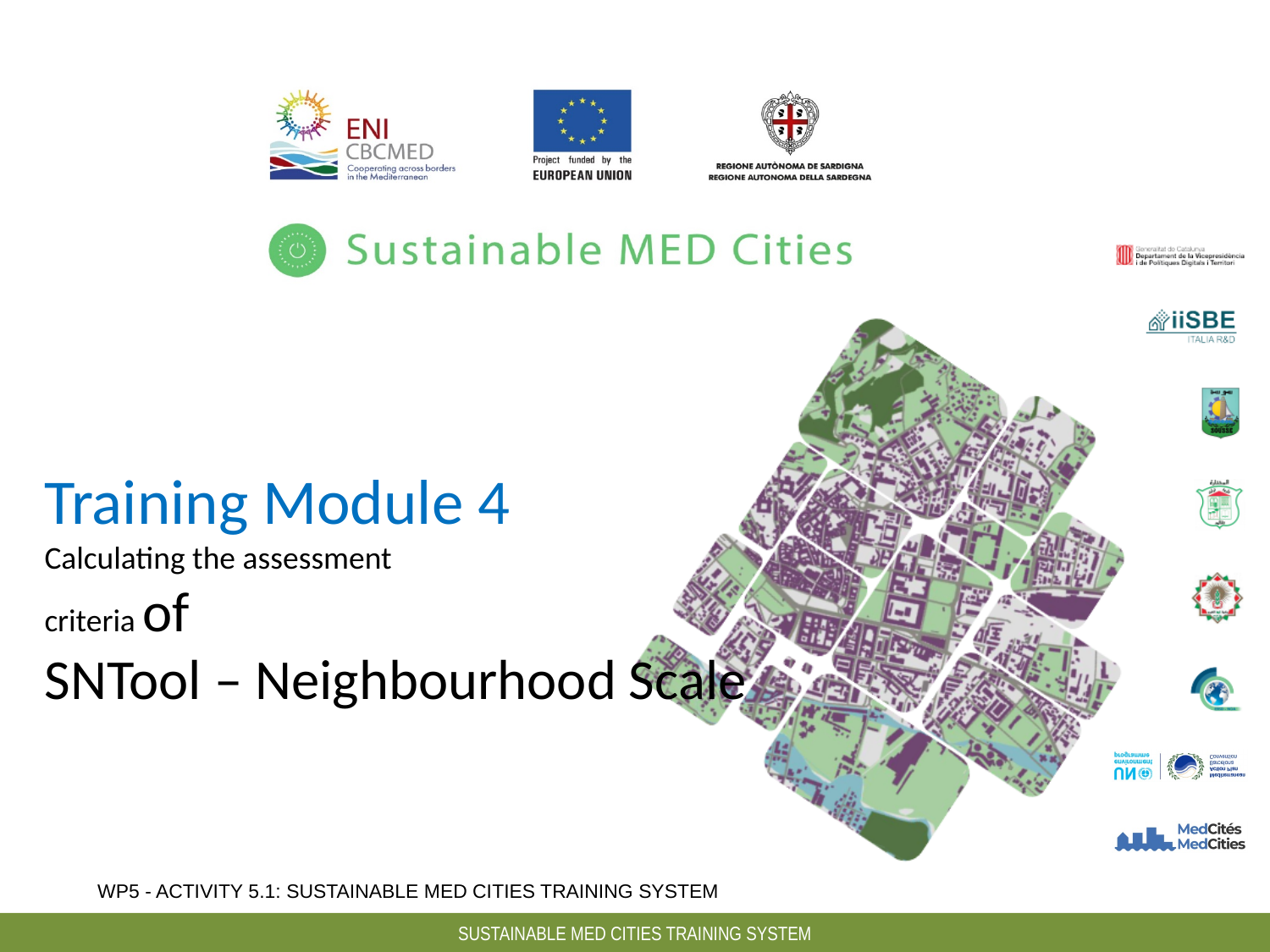

Training Module 4
Calculating the assessment
criteria of
SNTool – Neighbourhood Scale